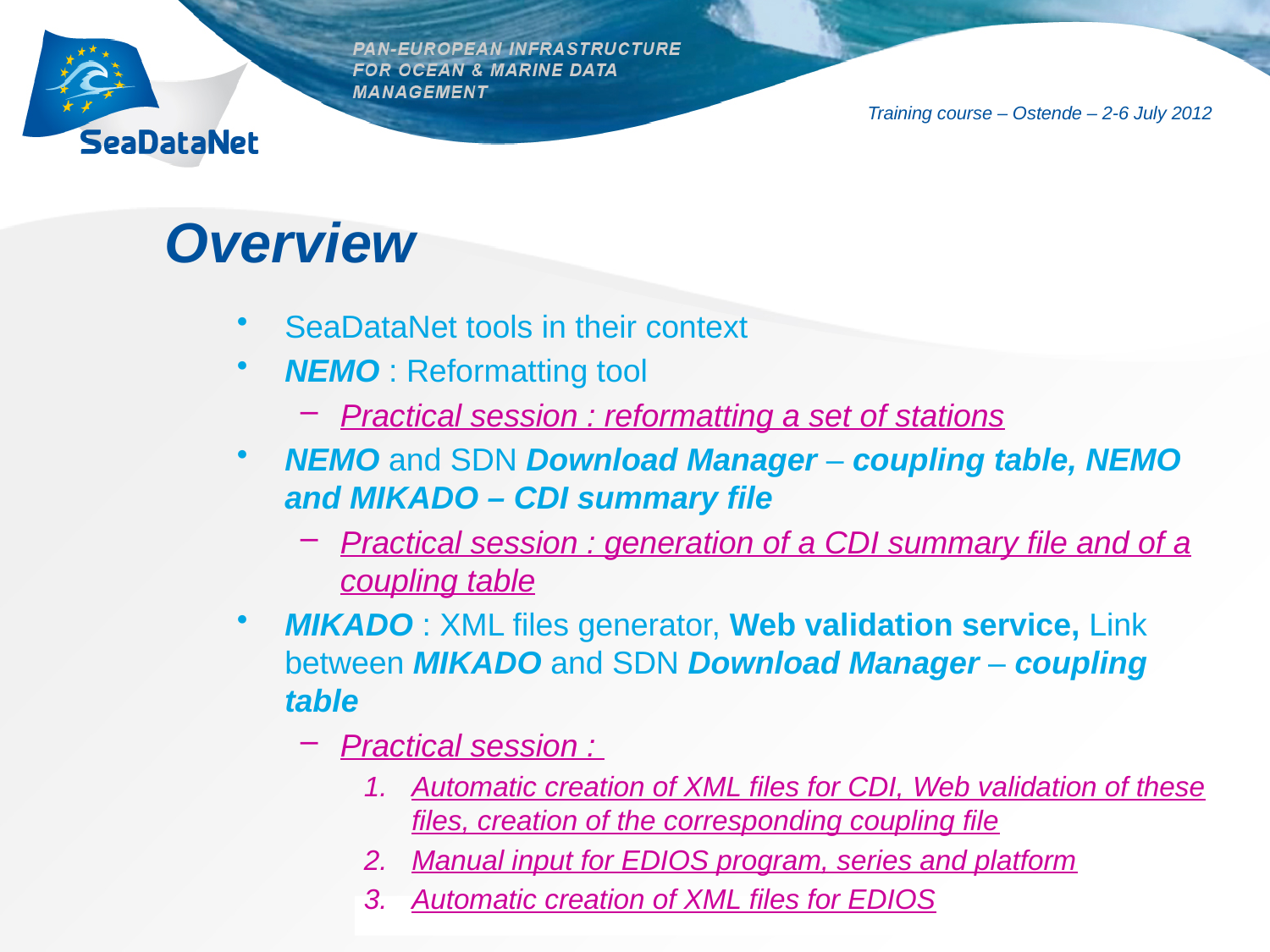

# Overview
SeaDataNet tools in their context
NEMO : Reformatting tool
Practical session : reformatting a set of stations
NEMO and SDN Download Manager – coupling table, NEMO and MIKADO – CDI summary file
Practical session : generation of a CDI summary file and of a coupling table
MIKADO : XML files generator, Web validation service, Link between MIKADO and SDN Download Manager – coupling table
Practical session :
Automatic creation of XML files for CDI, Web validation of these files, creation of the corresponding coupling file
Manual input for EDIOS program, series and platform
Automatic creation of XML files for EDIOS